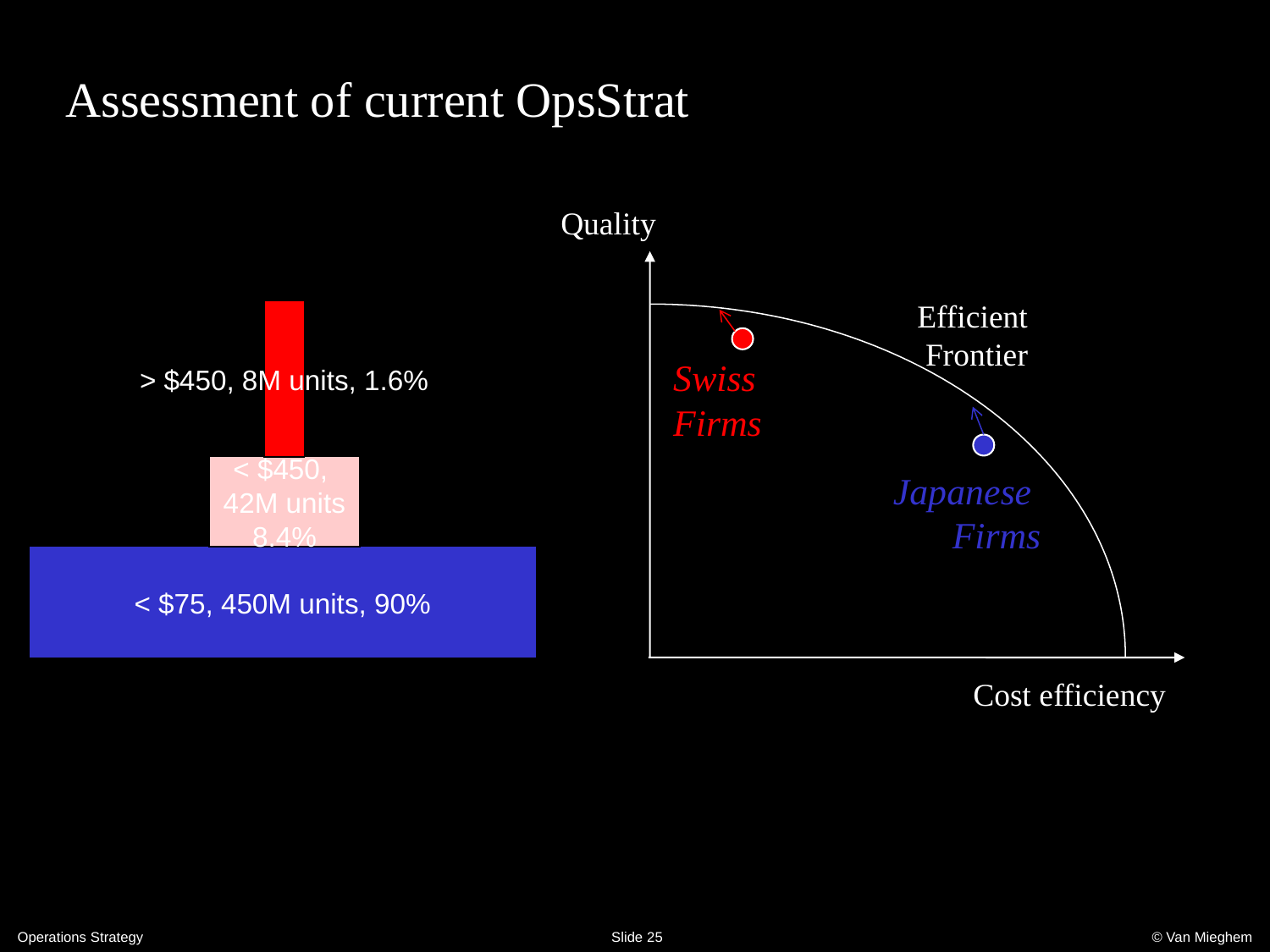

# Assessment of current OpsStrat
Quality

Efficient
Frontier
> $450, 8M units, 1.6%

Swiss
Firms

< $450,
42M units
8.4%
Japanese
Firms
< $75, 450M units, 90%

Cost efficiency